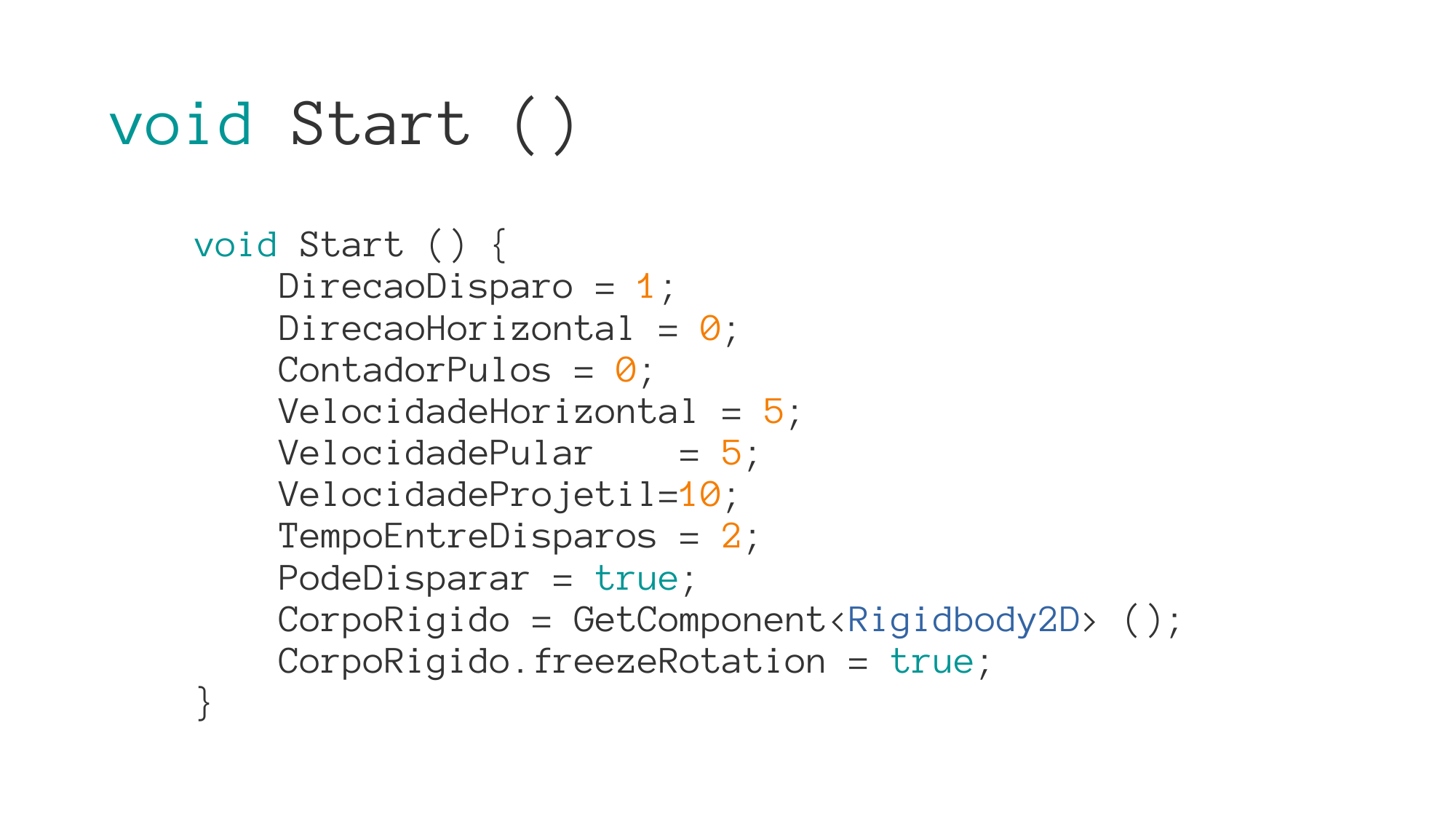

# void Start ()
    void Start () {
        DirecaoDisparo = 1;
        DirecaoHorizontal = 0;
        ContadorPulos = 0;
        VelocidadeHorizontal = 5;    
        VelocidadePular    = 5;     
        VelocidadeProjetil=10;
        TempoEntreDisparos = 2;
        PodeDisparar = true;
        CorpoRigido = GetComponent<Rigidbody2D> ();     
        CorpoRigido.freezeRotation = true;               
    }